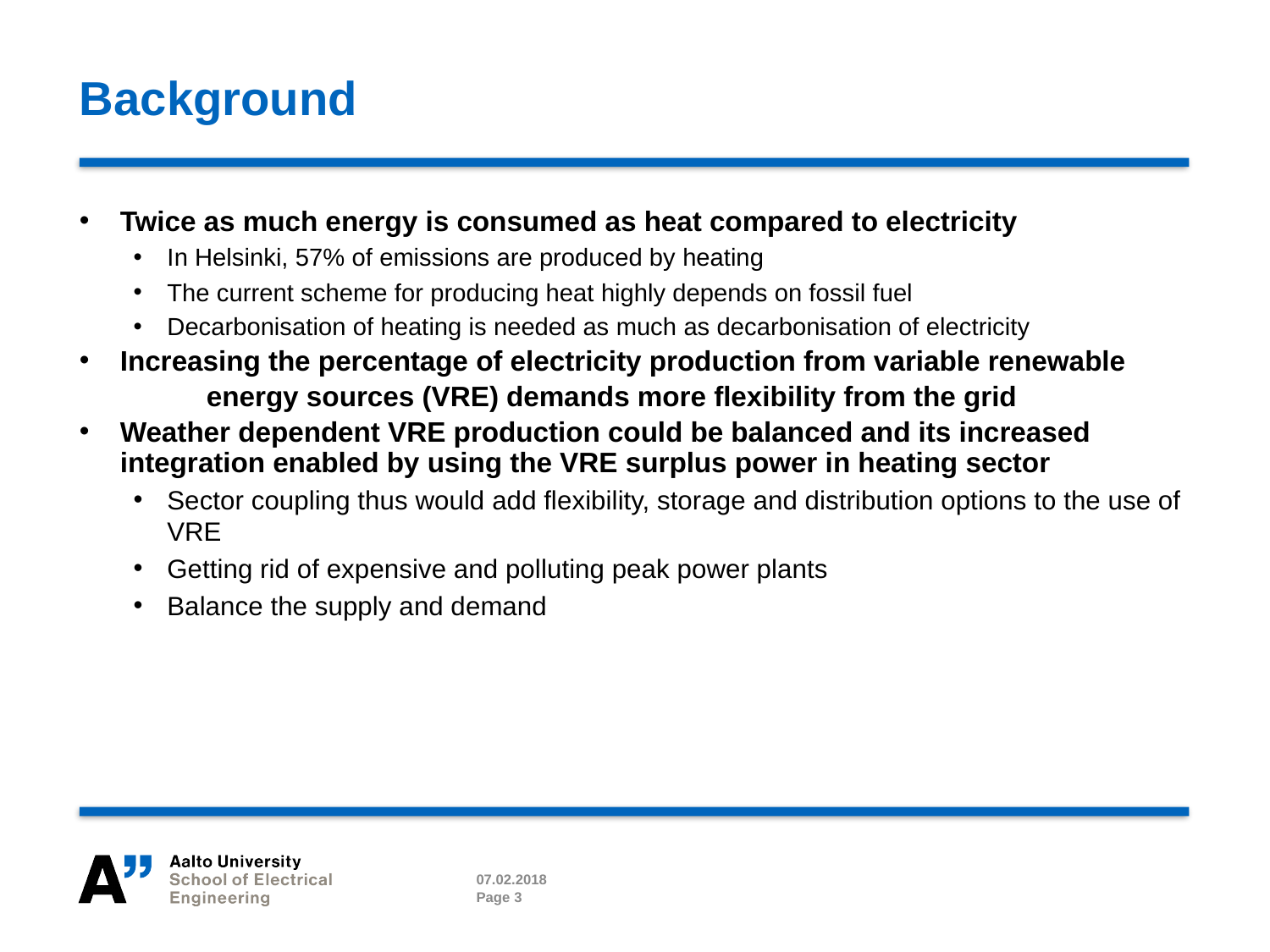

# Background

Twice as much energy is consumed as heat compared to electricity
In Helsinki, 57% of emissions are produced by heating
The current scheme for producing heat highly depends on fossil fuel​
Decarbonisation of heating is needed as much as decarbonisation of electricity
Increasing the percentage of electricity production from variable renewable
	energy sources (VRE) demands more flexibility from the grid​
Weather dependent VRE production could be balanced and its increased integration enabled by using the VRE surplus power in heating sector
Sector coupling thus would add flexibility, storage and distribution options to the use of VRE
Getting rid of expensive and polluting peak power plants
Balance the supply and demand

07.02.2018
Page 3